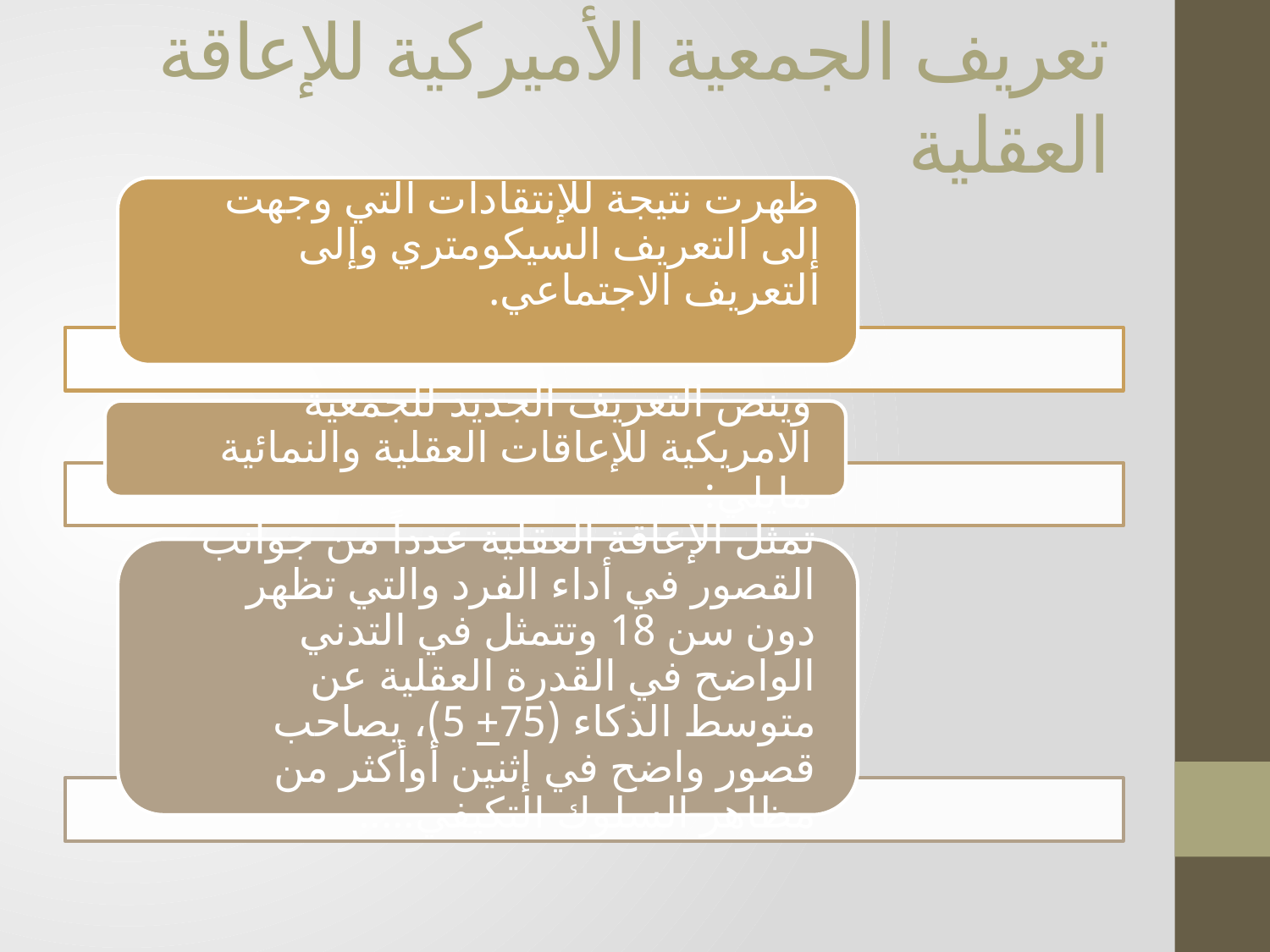

# تعريف الجمعية الأميركية للإعاقة العقلية
ظهرت نتيجة للإنتقادات التي وجهت إلى التعريف السيكومتري وإلى التعريف الاجتماعي.
وينص التعريف الجديد للجمعية الامريكية للإعاقات العقلية والنمائية مايلي:
تمثل الإعاقة العقلية عدداً من جوانب القصور في أداء الفرد والتي تظهر دون سن 18 وتتمثل في التدني الواضح في القدرة العقلية عن متوسط الذكاء (75+ 5)، يصاحب قصور واضح في إثنين أوأكثر من مظاهر السلوك التكيفي.....